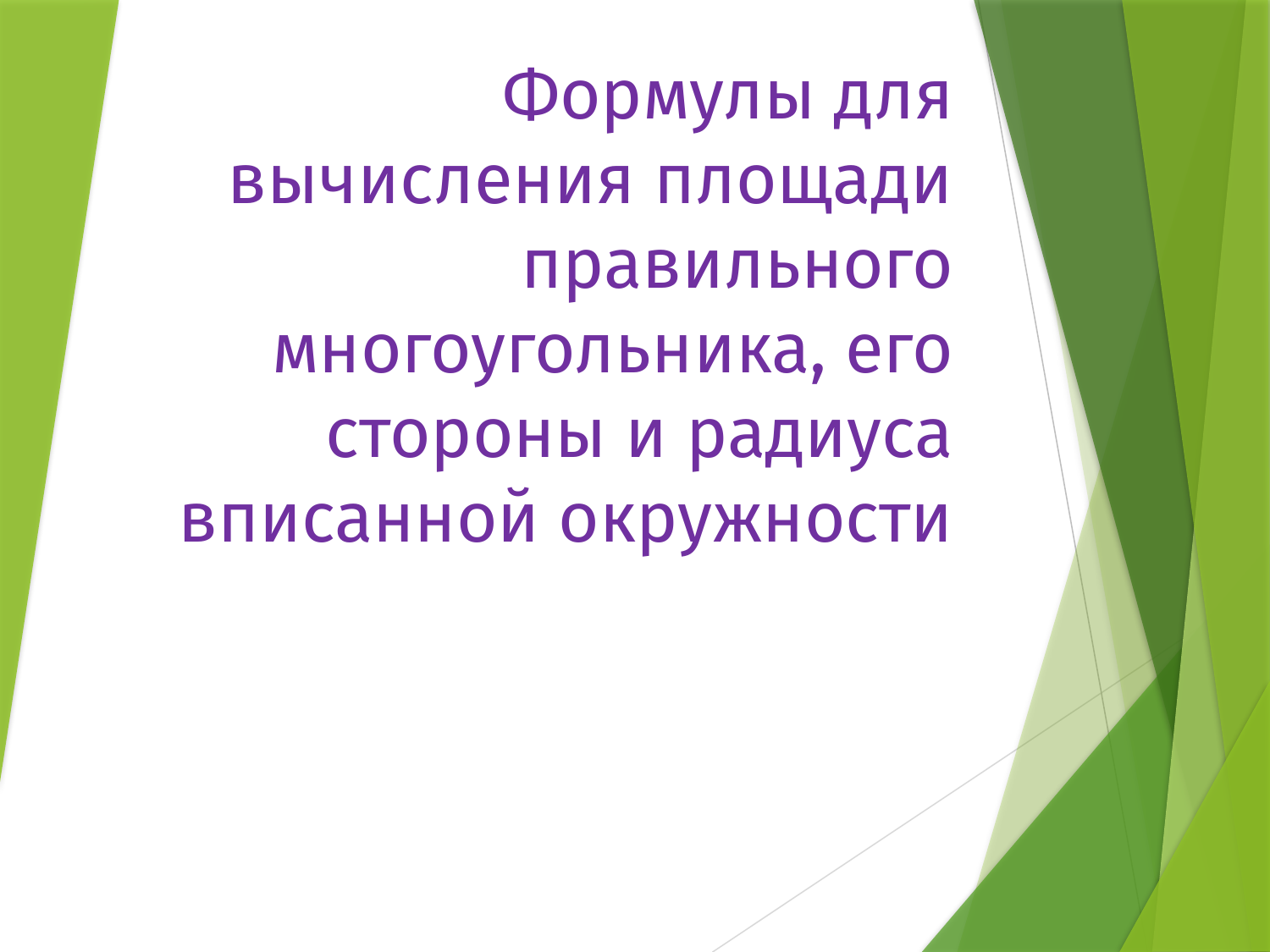

# Формулы для вычисления площади правильного многоугольника, его стороны и радиуса вписанной окружности